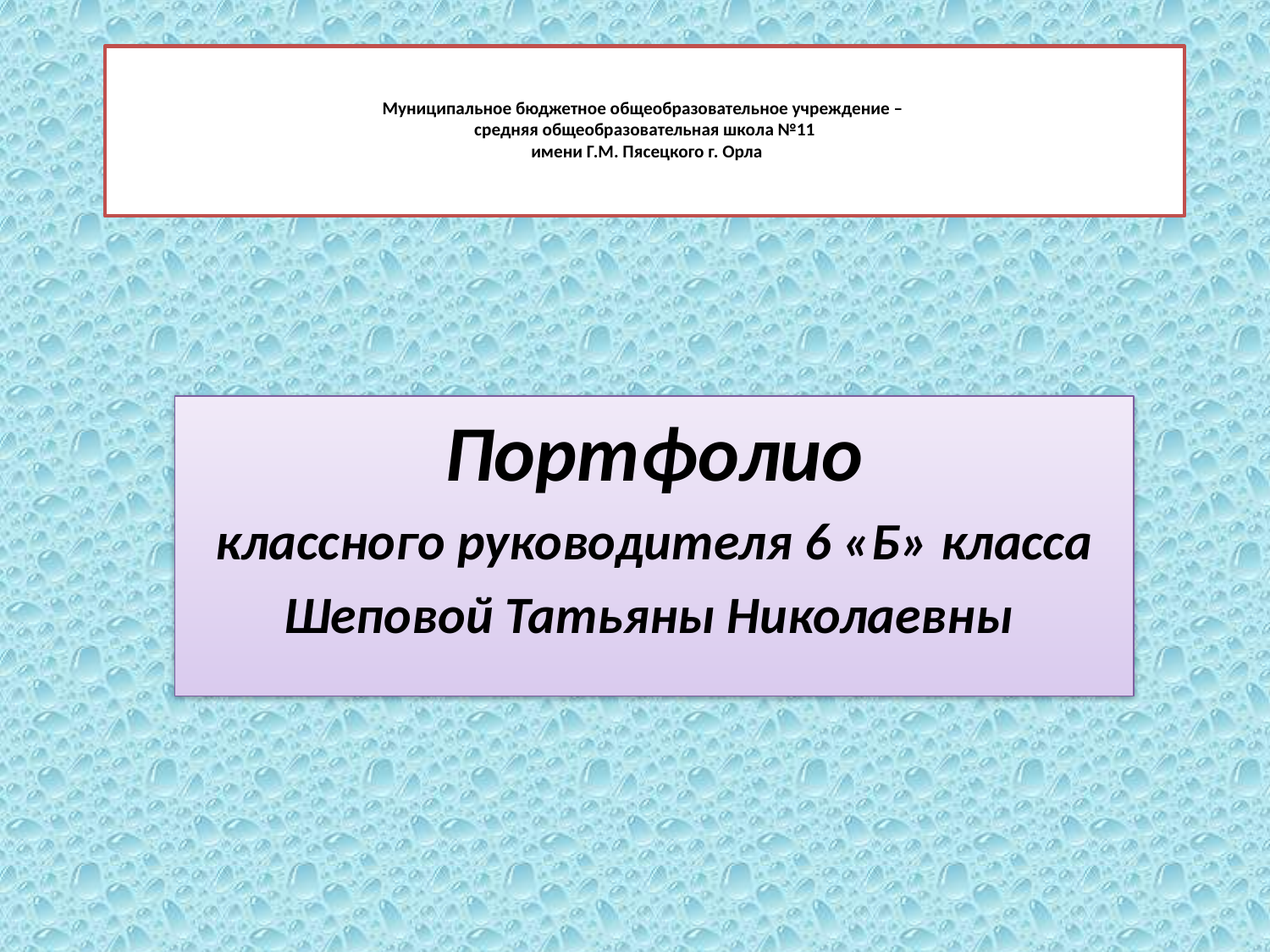

# Муниципальное бюджетное общеобразовательное учреждение – средняя общеобразовательная школа №11 имени Г.М. Пясецкого г. Орла
Портфолио
классного руководителя 6 «Б» класса
Шеповой Татьяны Николаевны